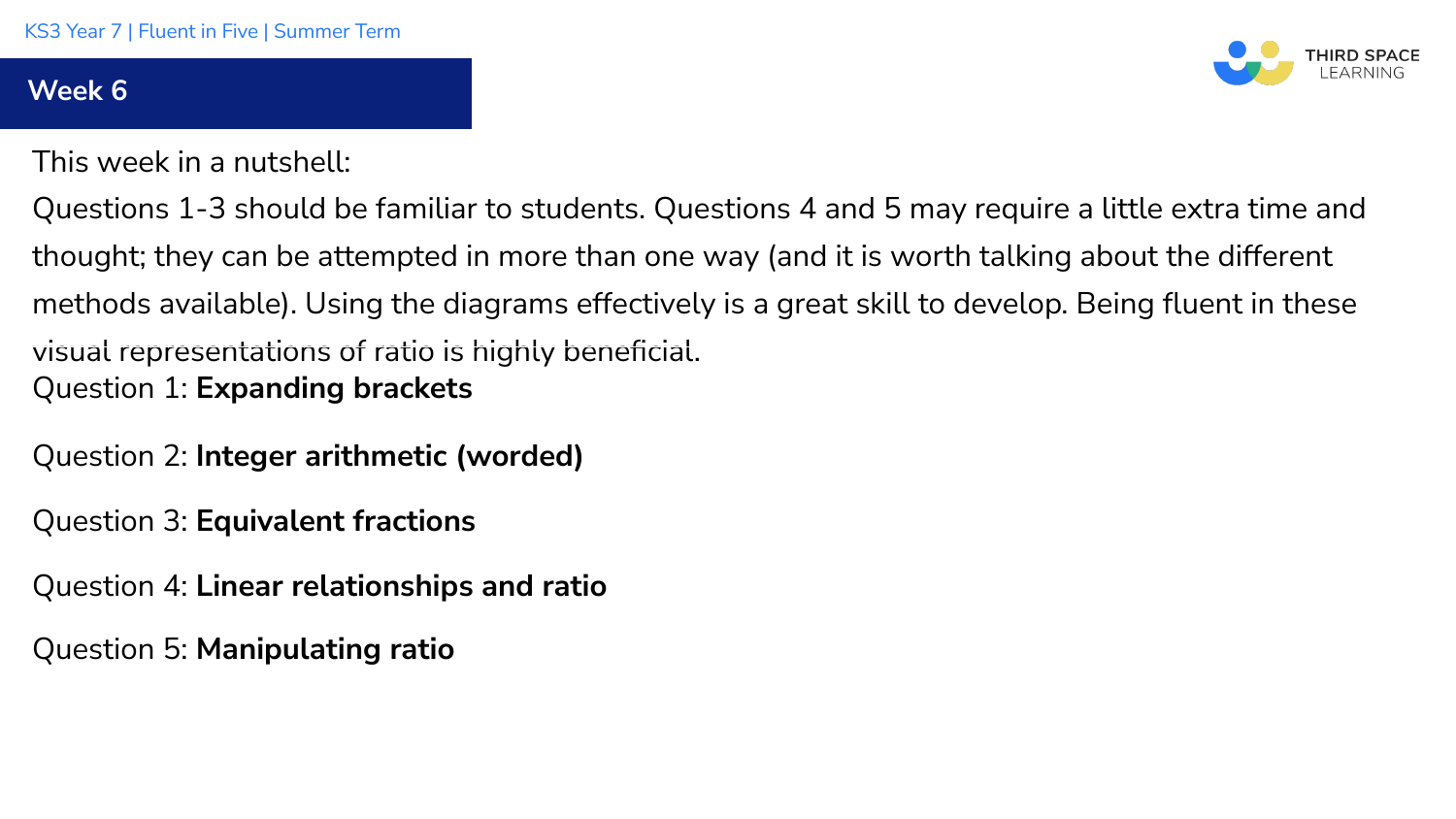

Week 6
| This week in a nutshell: Questions 1-3 should be familiar to students. Questions 4 and 5 may require a little extra time and thought; they can be attempted in more than one way (and it is worth talking about the different methods available). Using the diagrams effectively is a great skill to develop. Being fluent in these visual representations of ratio is highly beneficial. |
| --- |
| Question 1: Expanding brackets |
| Question 2: Integer arithmetic (worded) |
| Question 3: Equivalent fractions |
| Question 4: Linear relationships and ratio |
| Question 5: Manipulating ratio |